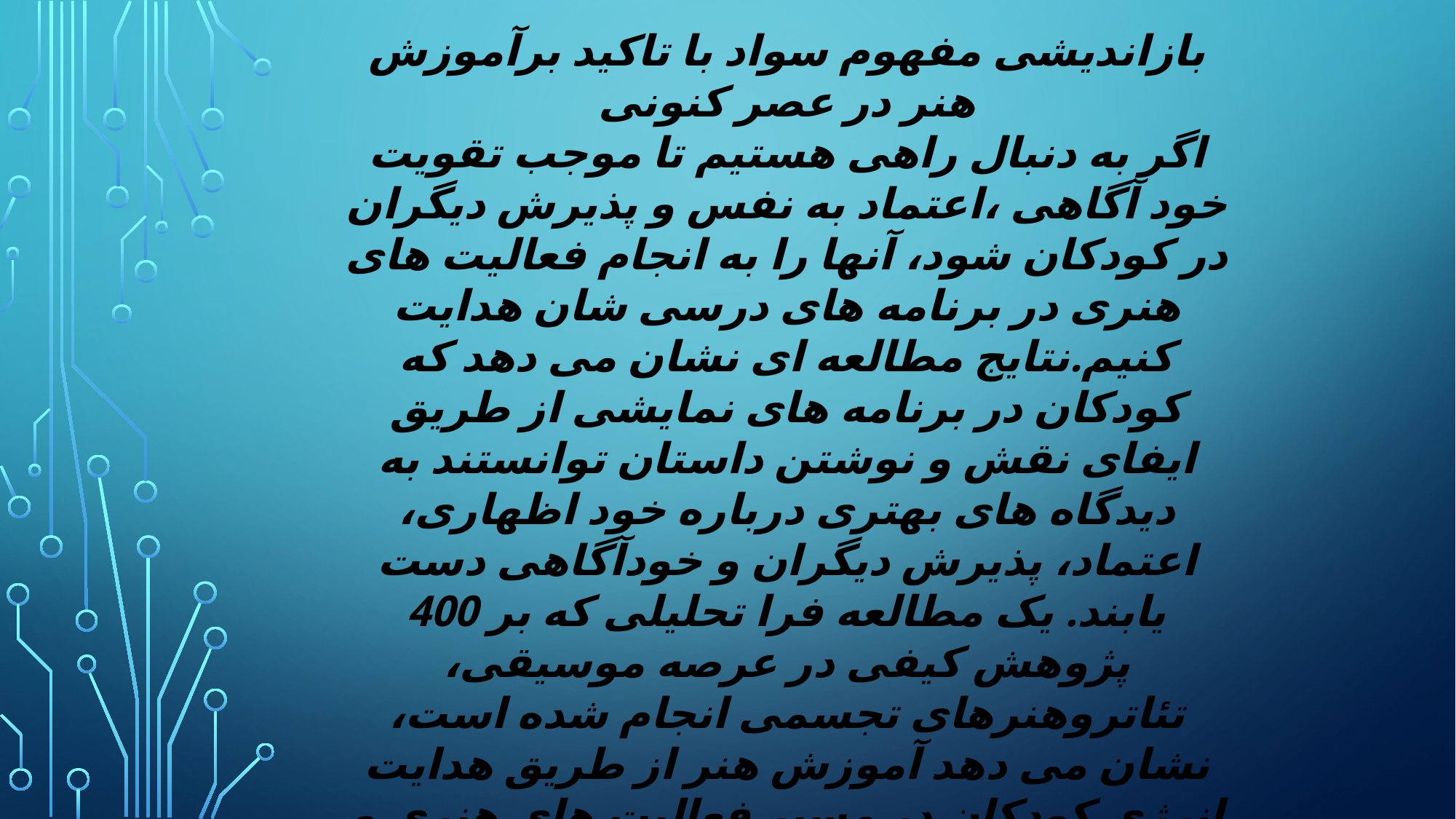

بازاندیشی مفهوم سواد با تاکید برآموزش هنر در عصر کنونی
اگر به دنبال راهی هستیم تا موجب تقویت خود آگاهی ،اعتماد به نفس و پذیرش دیگران در کودکان شود، آنها را به انجام فعالیت های هنری در برنامه های درسی شان هدایت کنیم.نتایج مطالعه ای نشان می دهد که کودکان در برنامه های نمایشی از طریق ایفای نقش و نوشتن داستان توانستند به دیدگاه های بهتری درباره خود اظهاری، اعتماد، پذیرش دیگران و خودآگاهی دست یابند. یک مطالعه فرا تحلیلی که بر 400 پژوهش کیفی در عرصه موسیقی، تئاتروهنرهای تجسمی انجام شده است، نشان می دهد آموزش هنر از طریق هدایت انرژی کودکان در مسیر فعالیت های هنری و در محیط آموزشی دیسپلینی، باعــث می شود آنها در مدرسه بیشتر بمانند و علاقه بیشتری به حضور در مدرسه از خود نشان می دهند. این امر به ویژه برای کودکان در معرض خطر و یا دارای سبک های متفاوت یادگیری بسیار قابل لمس است.